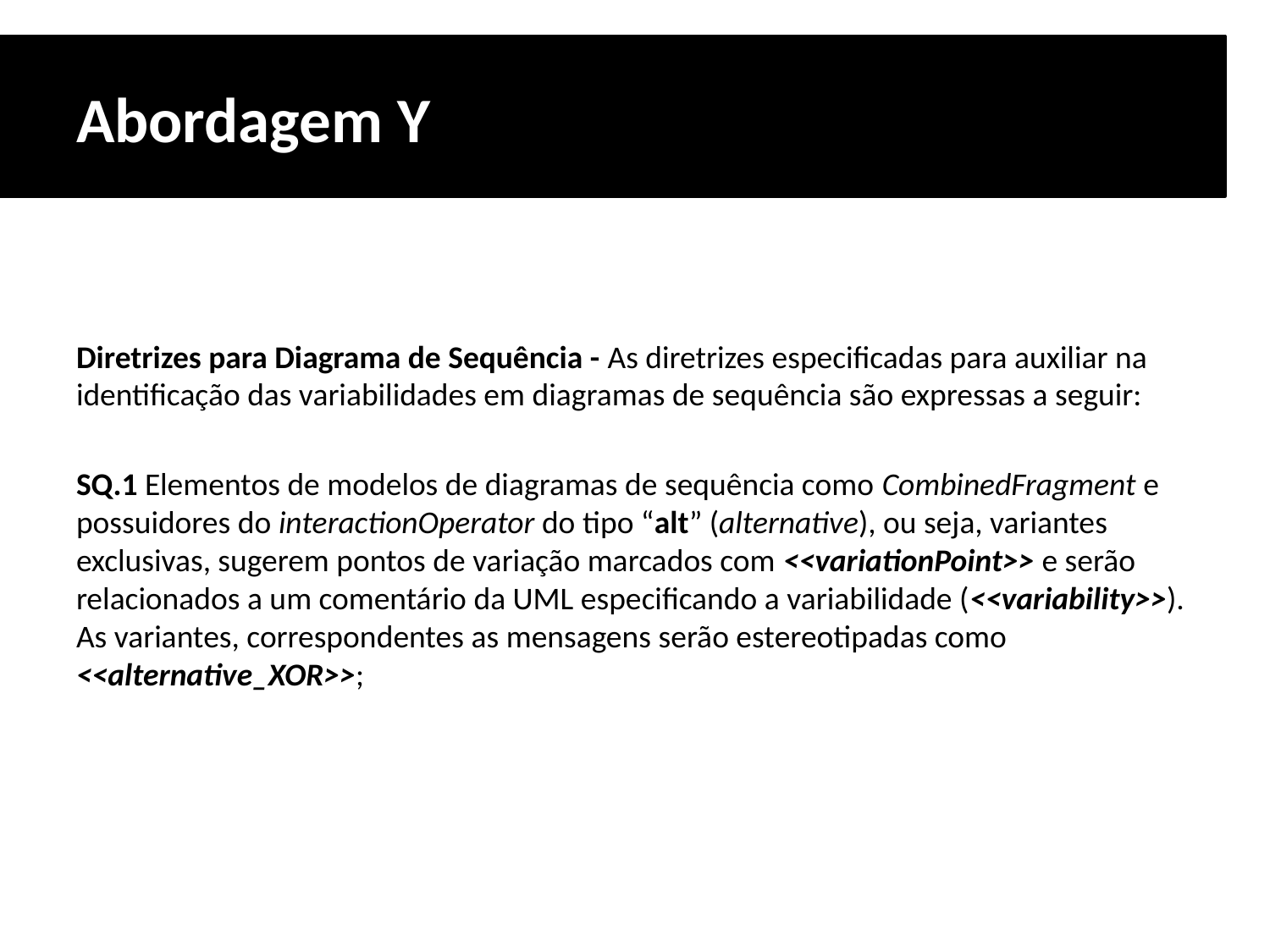

# Abordagem Y
Diretrizes para Diagrama de Sequência - As diretrizes especificadas para auxiliar na identificação das variabilidades em diagramas de sequência são expressas a seguir:

SQ.1 Elementos de modelos de diagramas de sequência como CombinedFragment e possuidores do interactionOperator do tipo “alt” (alternative), ou seja, variantes exclusivas, sugerem pontos de variação marcados com <<variationPoint>> e serão relacionados a um comentário da UML especificando a variabilidade (<<variability>>). As variantes, correspondentes as mensagens serão estereotipadas como <<alternative_XOR>>;